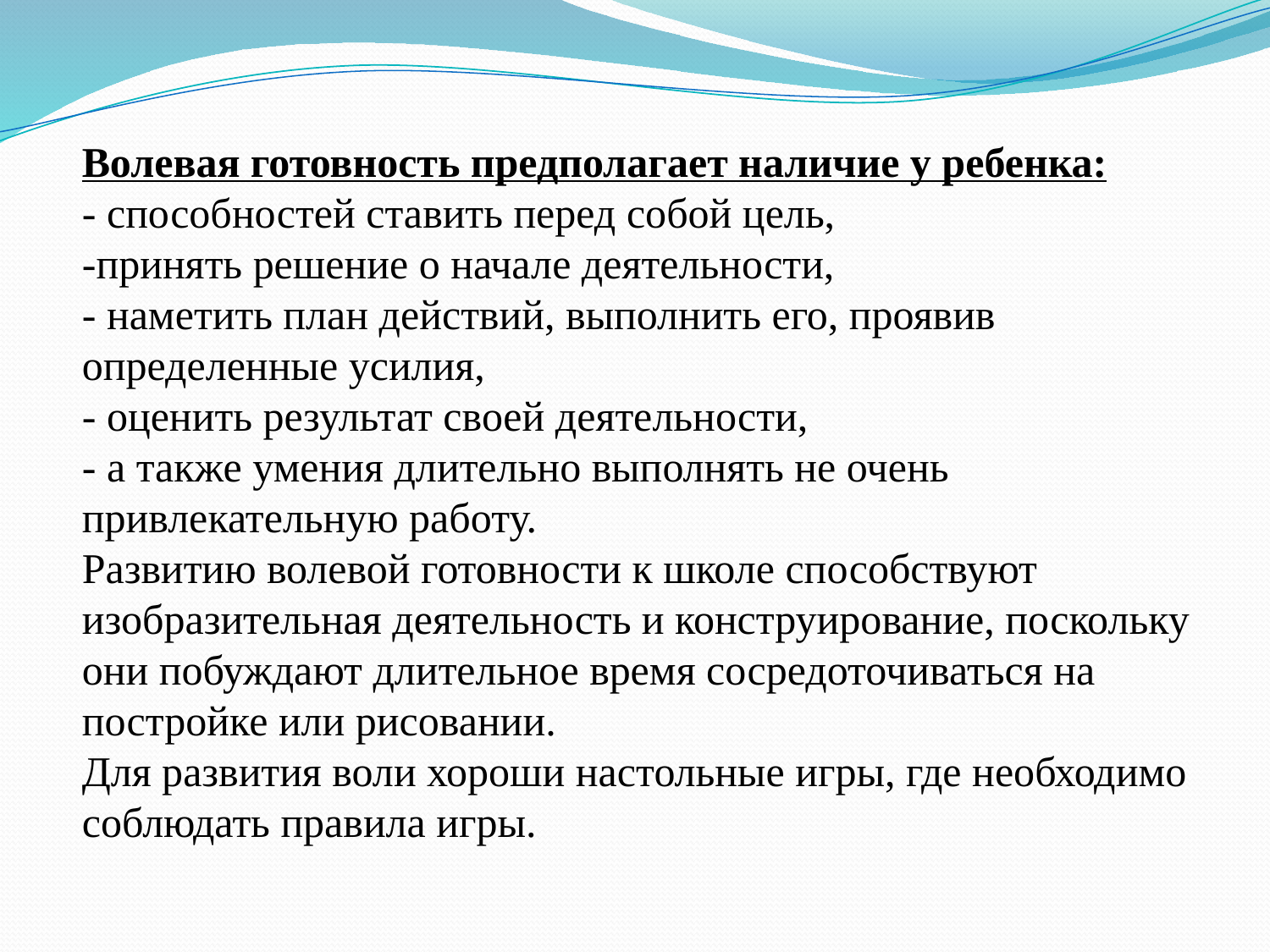

Волевая готовность предполагает наличие у ребенка:
- способностей ставить перед собой цель,
-принять решение о начале деятельности,
- наметить план действий, выполнить его, проявив определенные усилия,
- оценить результат своей деятельности,
- а также умения длительно выполнять не очень привлекательную работу.
Развитию волевой готовности к школе способствуют изобразительная деятельность и конструирование, поскольку они побуждают длительное время сосредоточиваться на постройке или рисовании.
Для развития воли хороши настольные игры, где необходимо соблюдать правила игры.